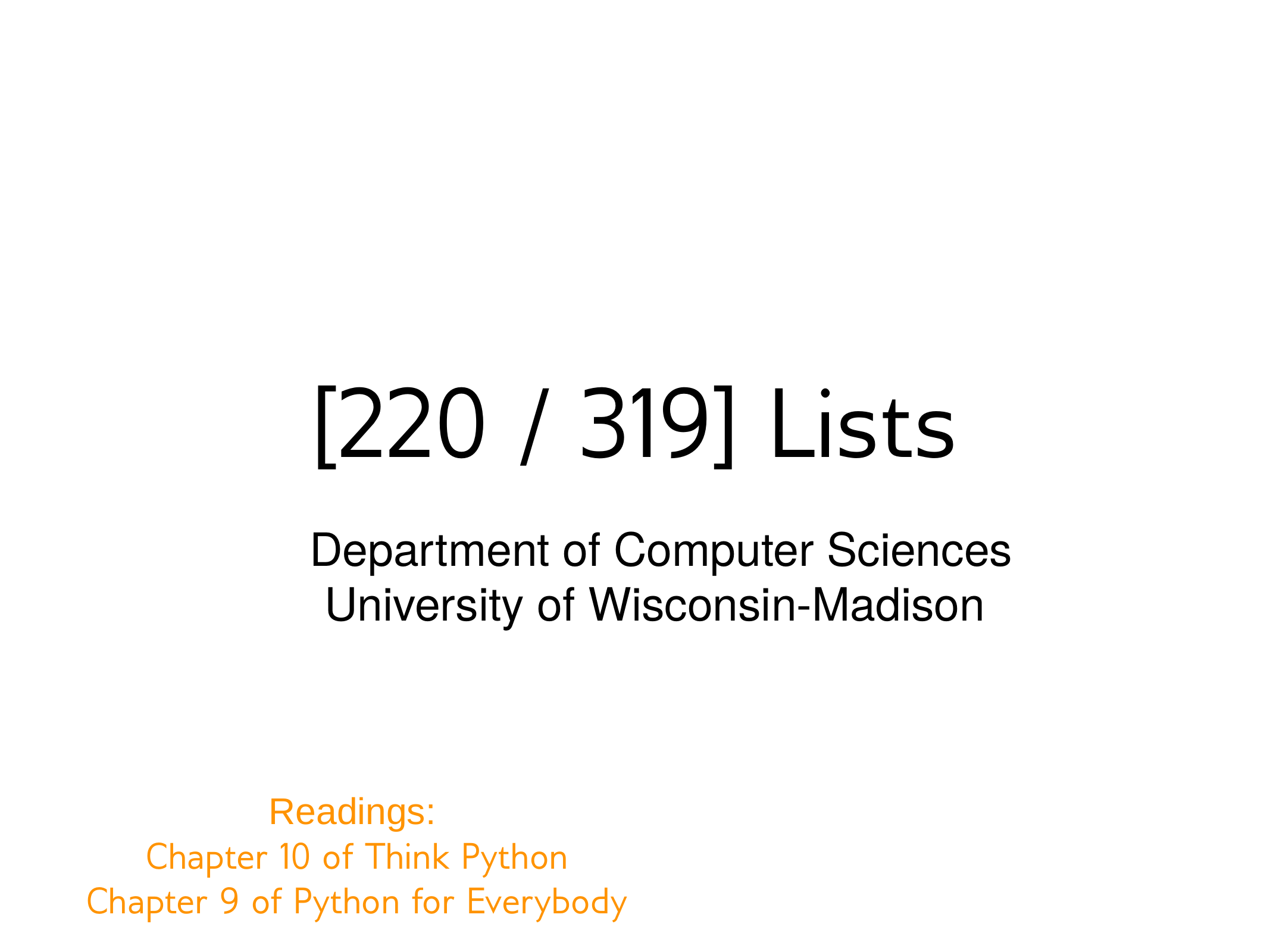

# [220 / 319] Lists
Department of Computer Sciences
University of Wisconsin-Madison

Readings:
Chapter 10 of Think Python
Chapter 9 of Python for Everybody